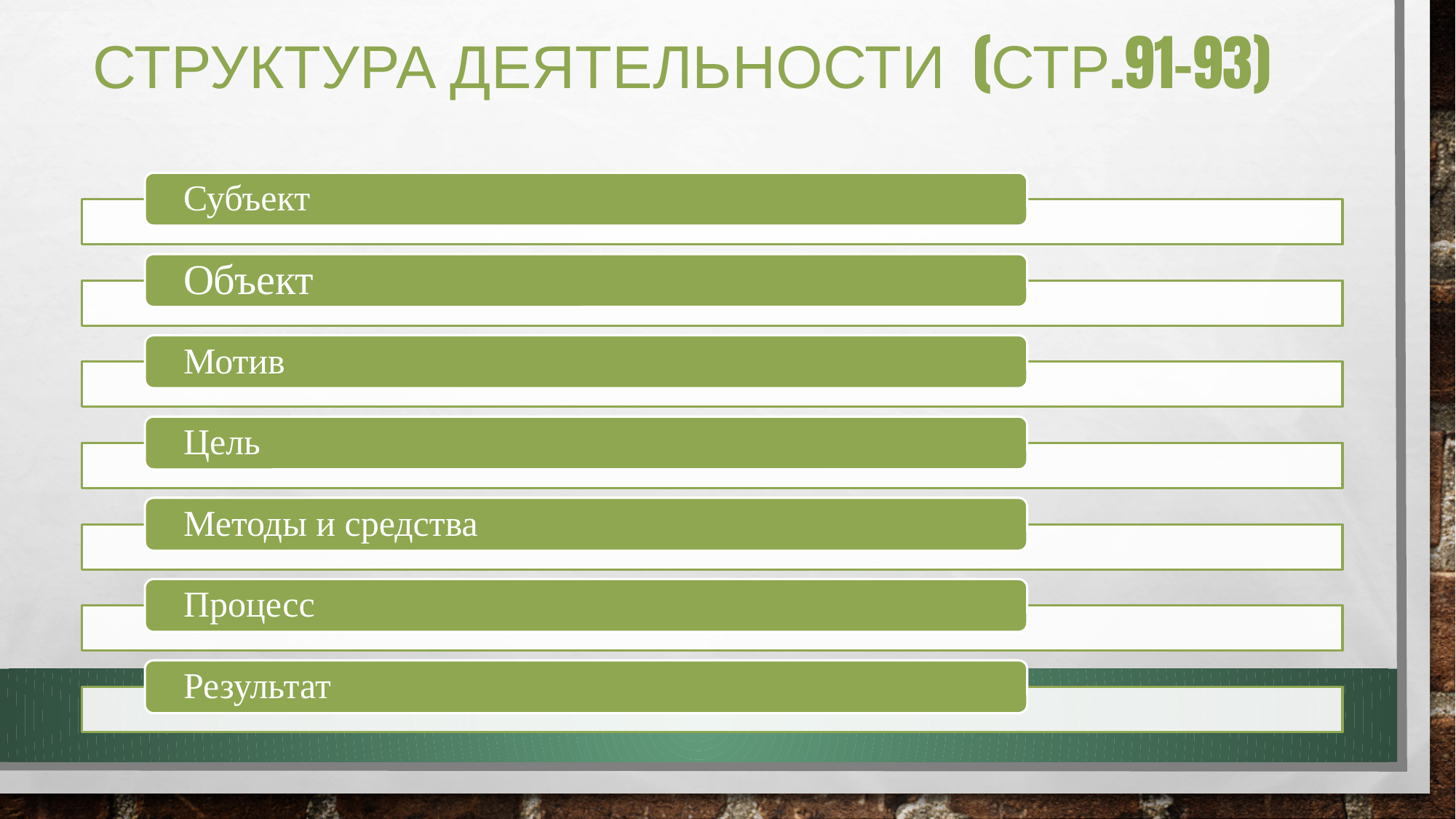

# Структура деятельности  (стр.91-93)
Субъект
Объект
Мотив
Цель
Методы и средства
Процесс
Результат